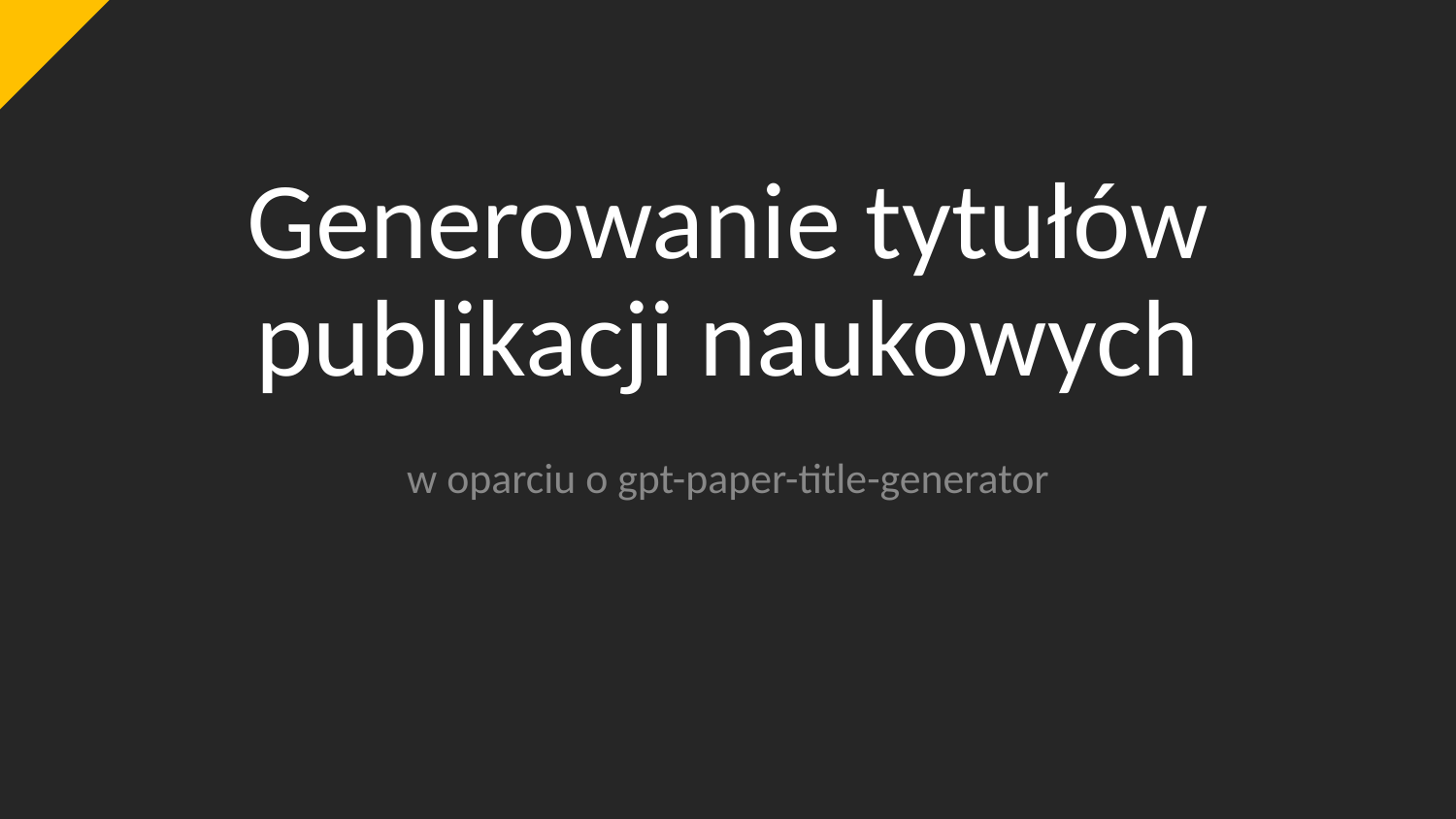

Generowanie tytułów publikacji naukowych
w oparciu o gpt-paper-title-generator